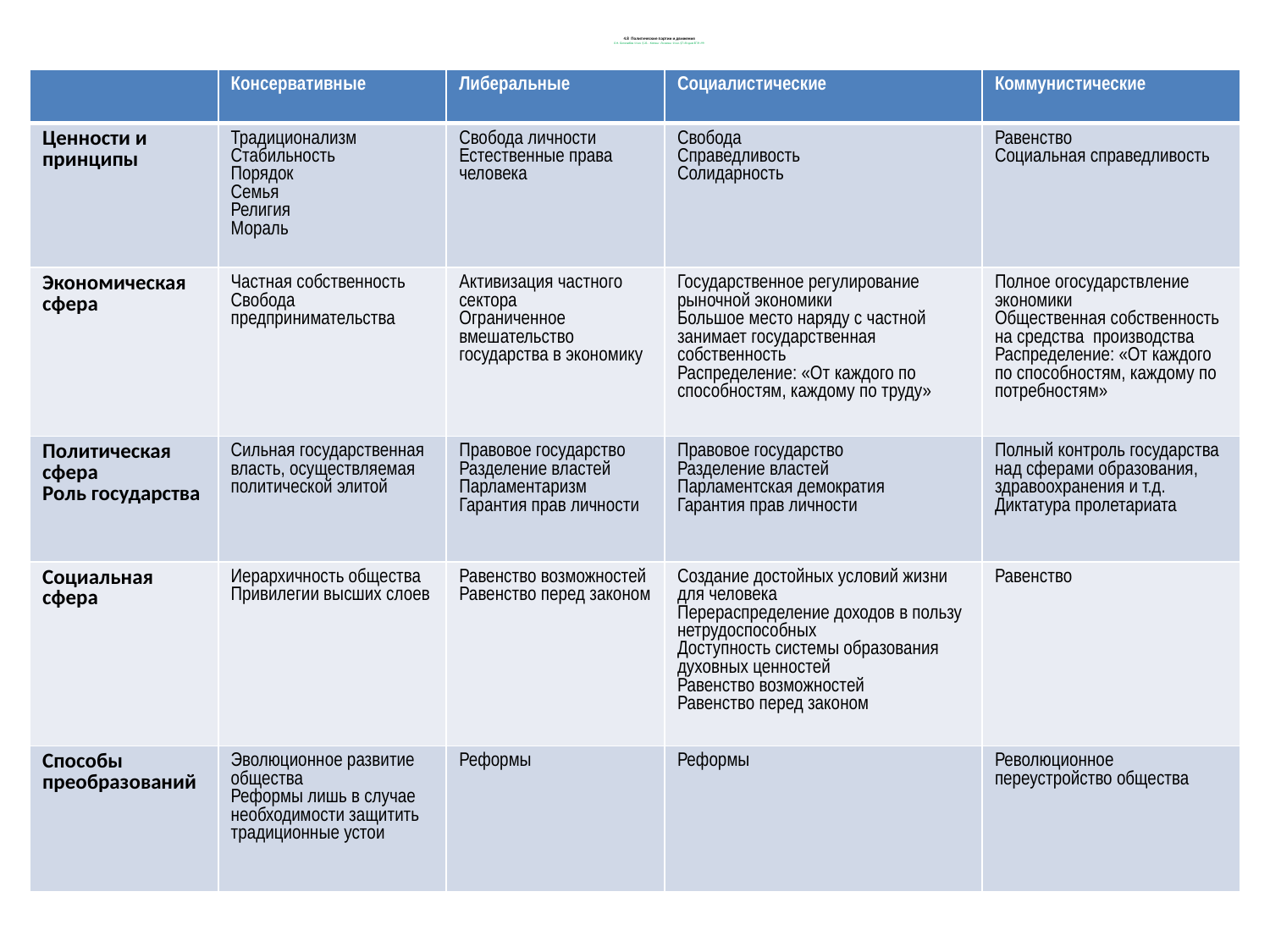

# 4.8  Политические партии и движения Л.Н. Боголюбов 11 кл. § 23. . Котова - Лискова  11 кл. §7«Я сдам ЕГЭ!»99.
|  | Консервативные | Либеральные | Социалистические | Коммунистические |
| --- | --- | --- | --- | --- |
| Ценности и принципы | Традиционализм Стабильность Порядок Семья Религия Мораль | Свобода личности Естественные права человека | Свобода Справедливость Солидарность | Равенство Социальная справедливость |
| Экономическая сфера | Частная собственность Свобода предпринимательства | Активизация частного сектора Ограниченное вмешательство государства в экономику | Государственное регулирование рыночной экономики Большое место наряду с частной занимает государственная собственность Распределение: «От каждого по способностям, каждому по труду» | Полное огосударствление экономики Общественная собственность на средства производства Распределение: «От каждого по способностям, каждому по потребностям» |
| Политическая сфера Роль государства | Сильная государственная власть, осуществляемая политической элитой | Правовое государство Разделение властей Парламентаризм Гарантия прав личности | Правовое государство Разделение властей Парламентская демократия Гарантия прав личности | Полный контроль государства над сферами образования, здравоохранения и т.д. Диктатура пролетариата |
| Социальная сфера | Иерархичность общества Привилегии высших слоев | Равенство возможностей Равенство перед законом | Создание достойных условий жизни для человека Перераспределение доходов в пользу нетрудоспособных Доступность системы образования духовных ценностей Равенство возможностей Равенство перед законом | Равенство |
| Способы преобразований | Эволюционное развитие общества Реформы лишь в случае необходимости защитить традиционные устои | Реформы | Реформы | Революционное переустройство общества |